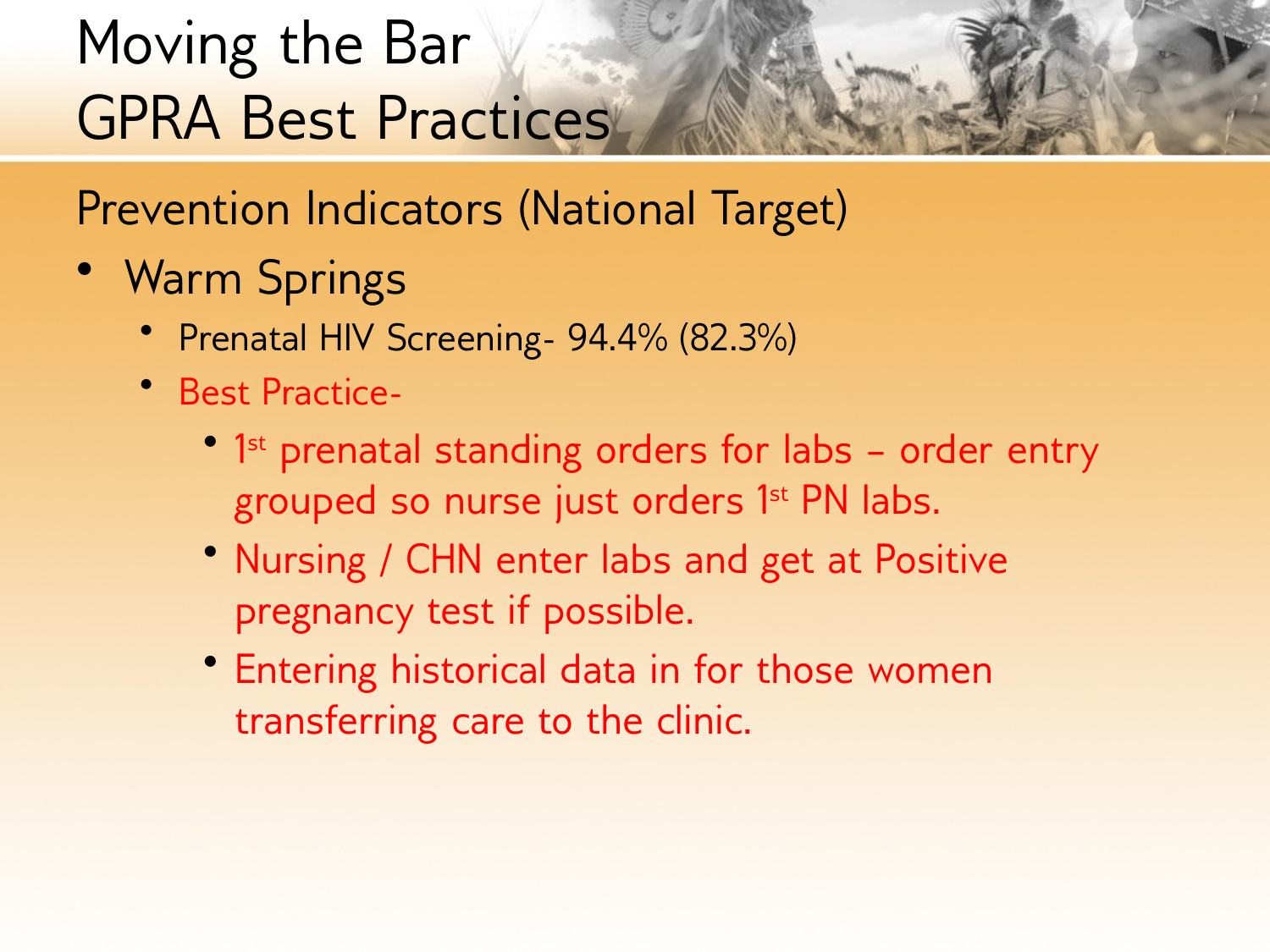

# Moving the Bar GPRA Best Practices
Prevention Indicators (National Target)
Warm Springs
Prenatal HIV Screening- 94.4% (82.3%)
Best Practice-
1st prenatal standing orders for labs – order entry grouped so nurse just orders 1st PN labs.
Nursing / CHN enter labs and get at Positive pregnancy test if possible.
Entering historical data in for those women transferring care to the clinic.